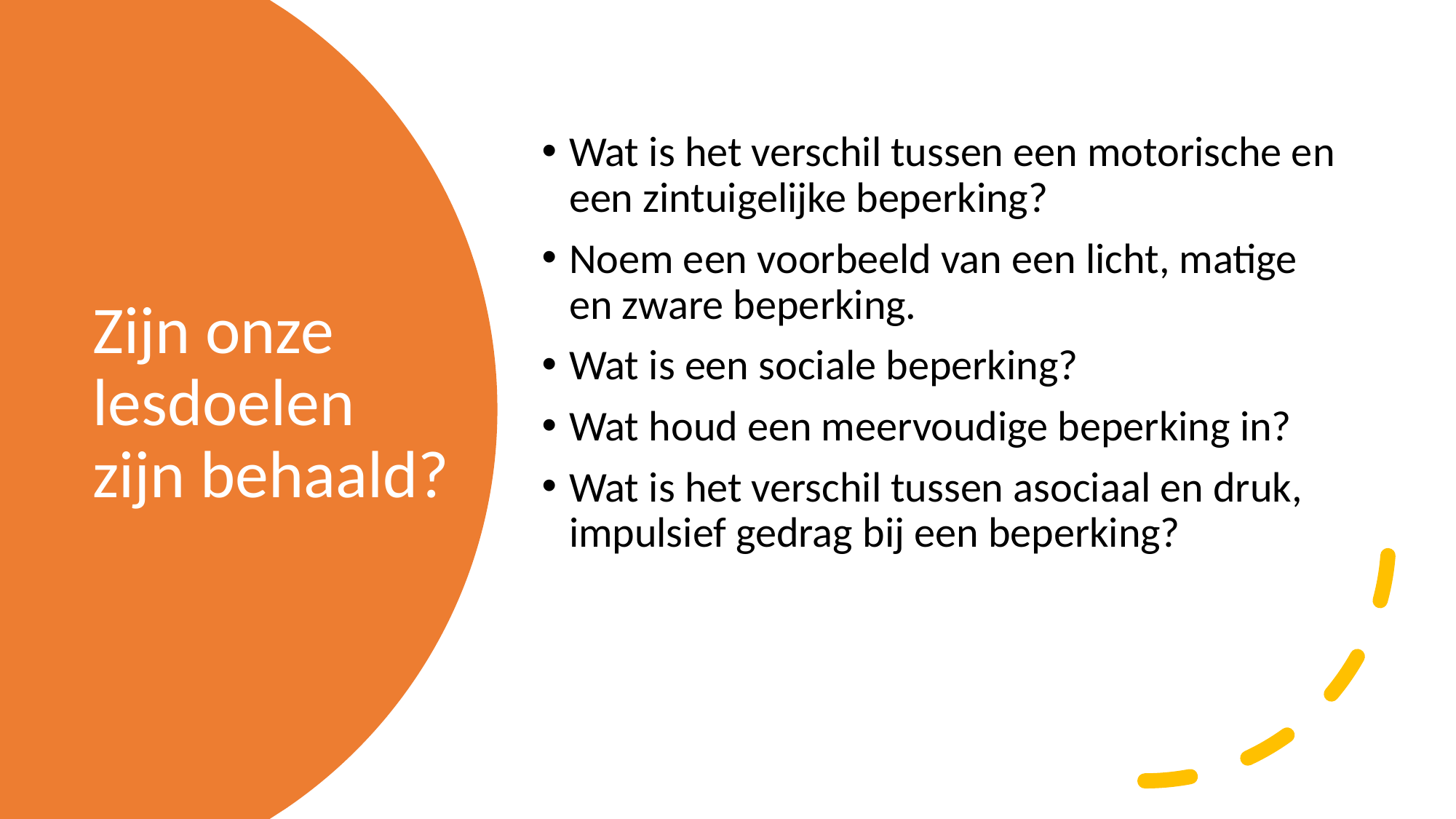

Wat is het verschil tussen een motorische en een zintuigelijke beperking?
Noem een voorbeeld van een licht, matige en zware beperking.
Wat is een sociale beperking?
Wat houd een meervoudige beperking in?
Wat is het verschil tussen asociaal en druk, impulsief gedrag bij een beperking?

# Zijn onze lesdoelen zijn behaald?